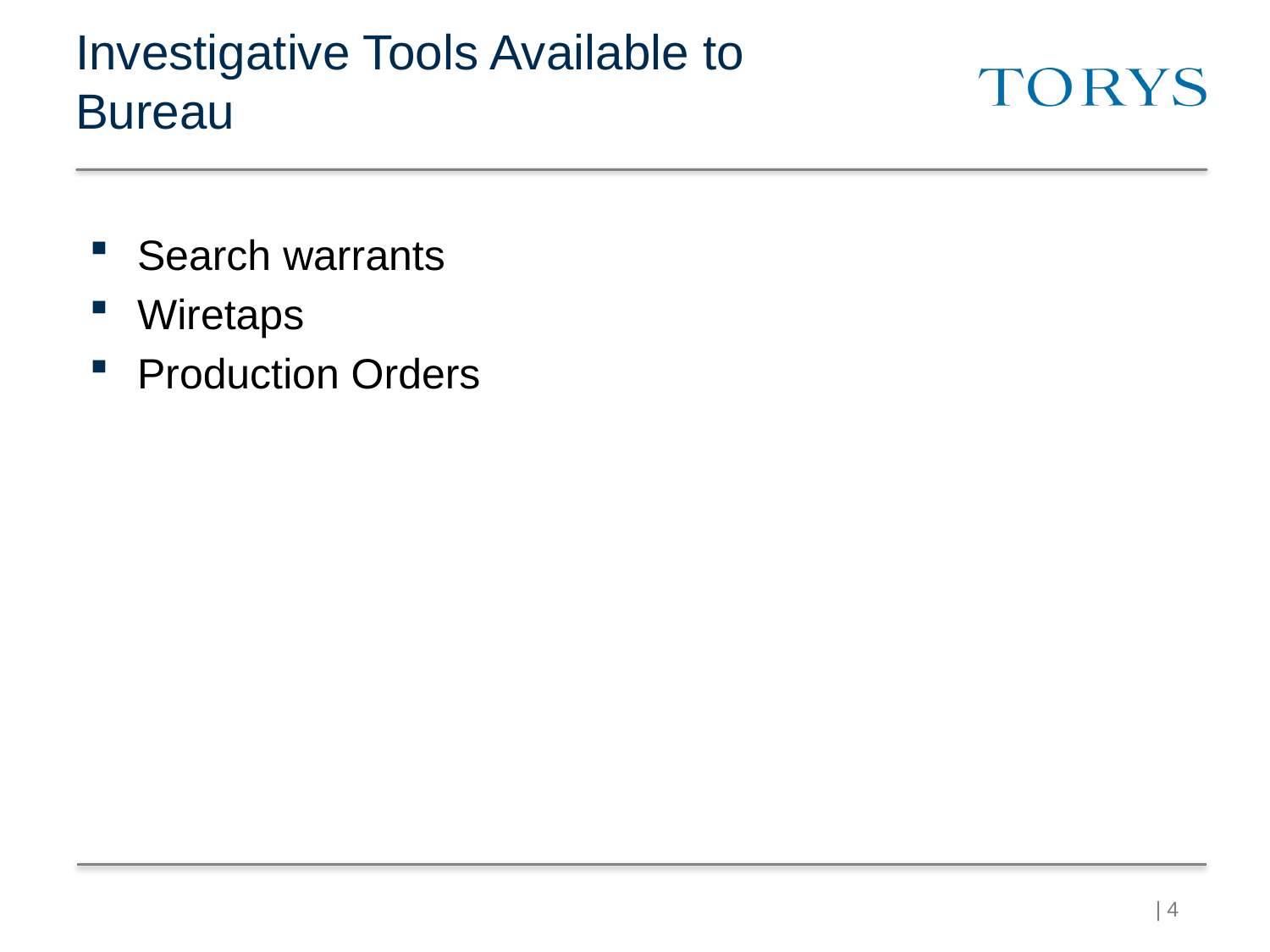

# Investigative Tools Available to Bureau
Search warrants
Wiretaps
Production Orders

| 4